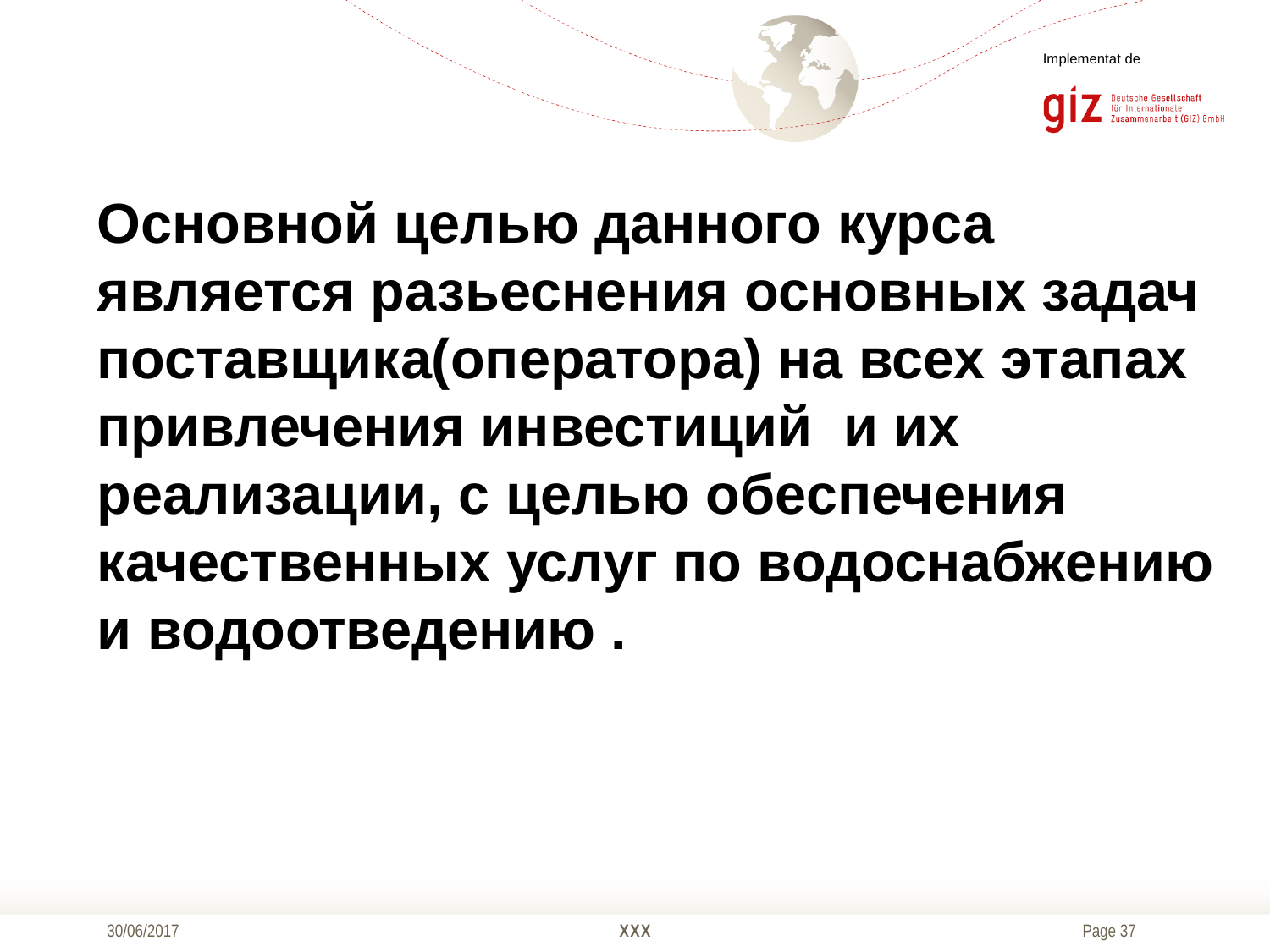

Implementat de

Основной целью данного курса является разьеснения основных задач поставщика(оператора) на всех этапах привлечения инвестиций  и их реализации, с целью обеспечения качественных услуг по водоснабжению и водоотведению .

#
30/06/2017
XXX